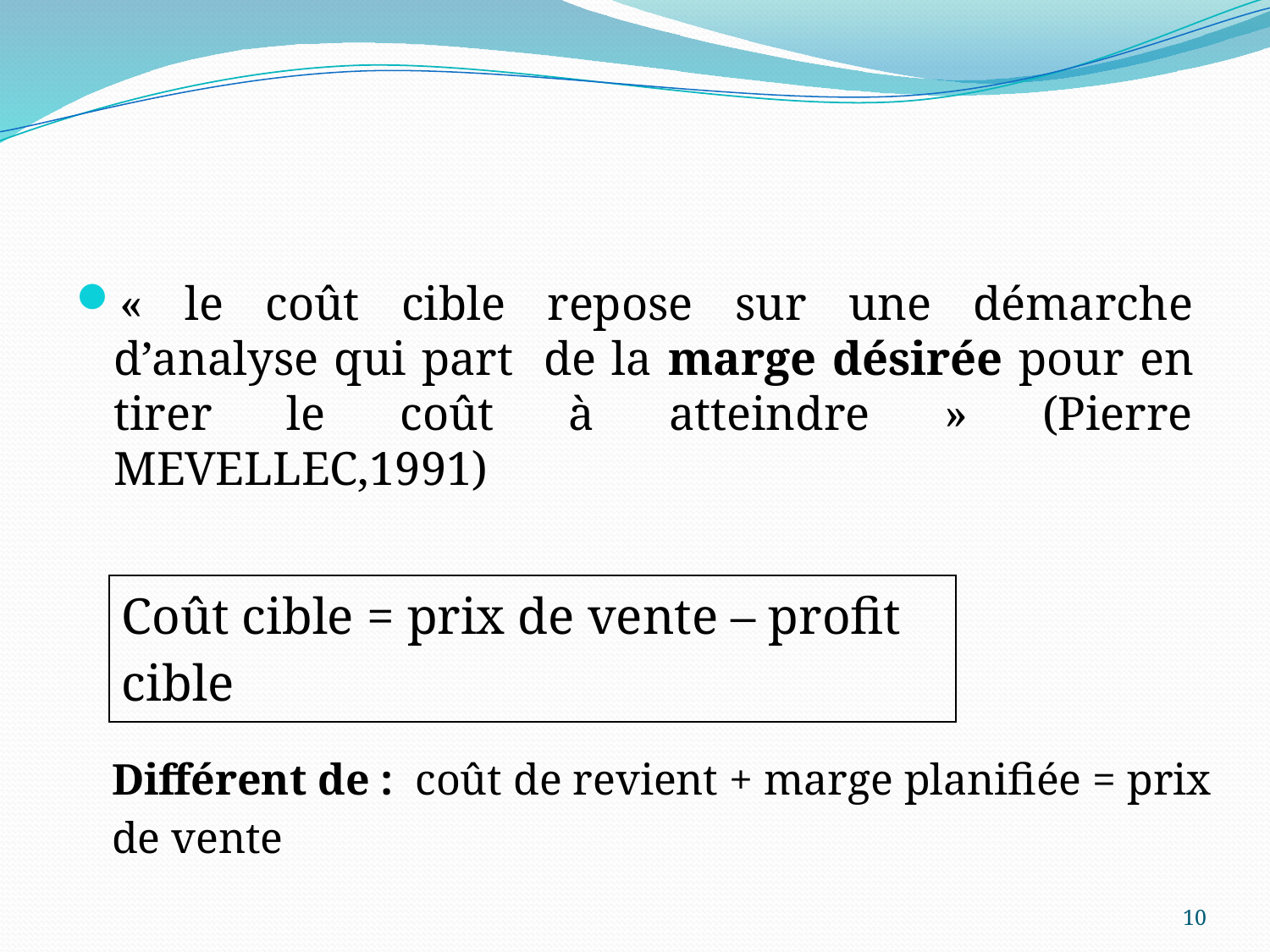

#
« le coût cible repose sur une démarche d’analyse qui part  de la marge désirée pour en tirer le coût à atteindre » (Pierre MEVELLEC,1991)

| Coût cible = prix de vente – profit cible |
| --- |
| Différent de : coût de revient + marge planifiée = prix de vente |
| --- |
10